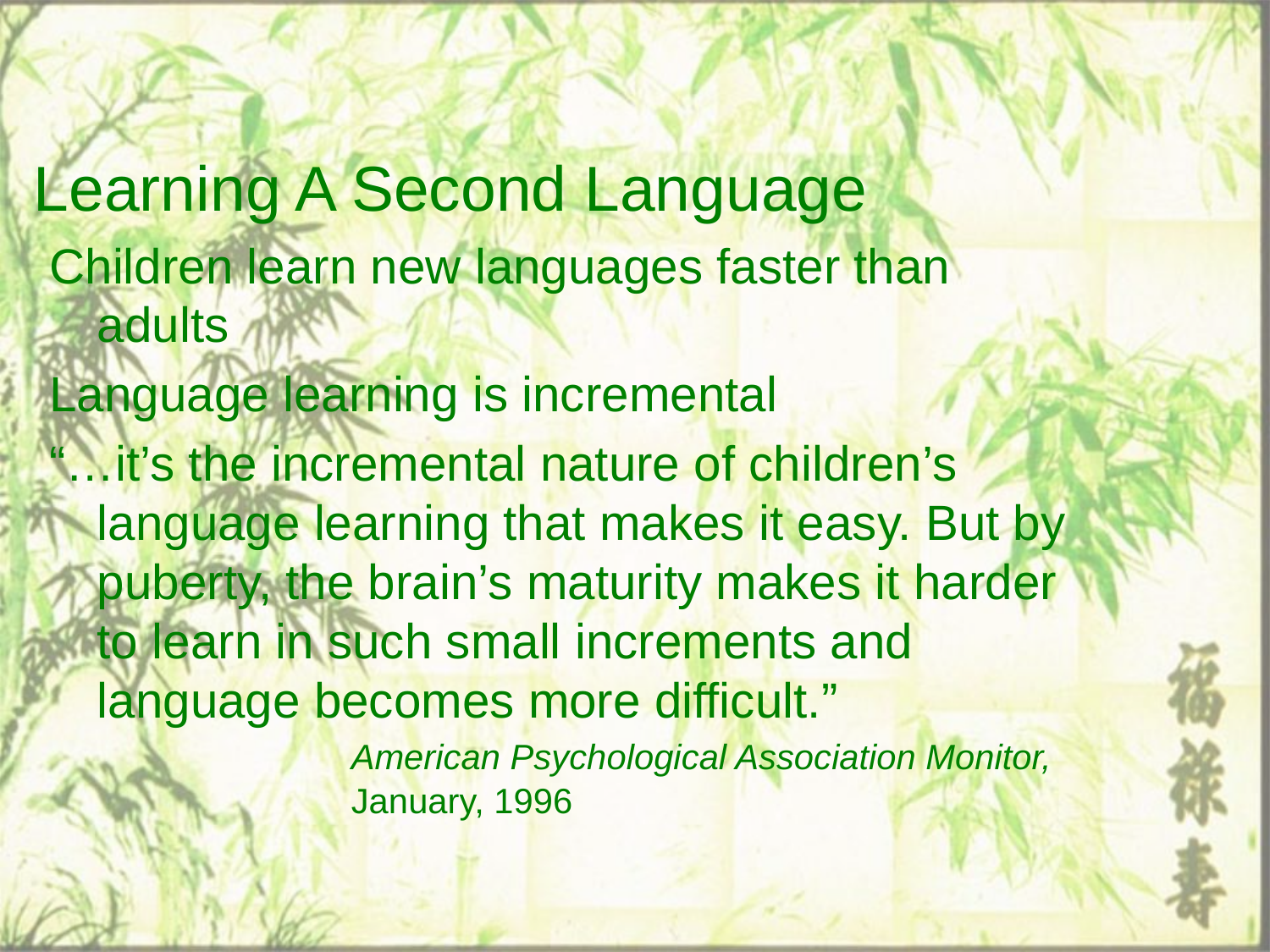

Learning A Second Language
Children learn new languages faster than adults
Language learning is incremental
“…it’s the incremental nature of children’s language learning that makes it easy. But by puberty, the brain’s maturity makes it harder to learn in such small increments and language becomes more difficult.”
		American Psychological Association Monitor,
		January, 1996